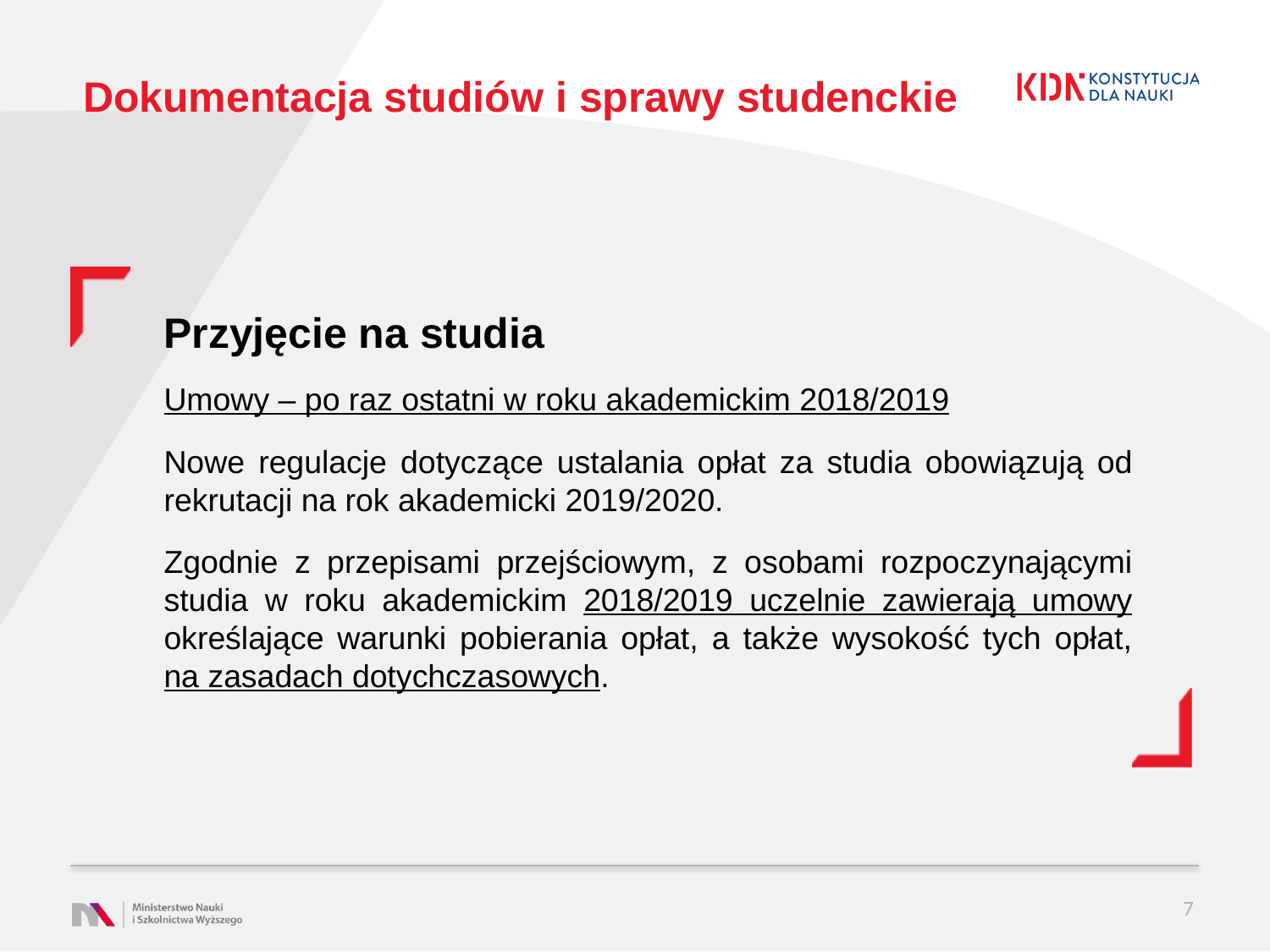

# Dokumentacja studiów i sprawy studenckie
Przyjęcie na studia
Umowy – po raz ostatni w roku akademickim 2018/2019
Nowe regulacje dotyczące ustalania opłat za studia obowiązują od rekrutacji na rok akademicki 2019/2020.
Zgodnie z przepisami przejściowym, z osobami rozpoczynającymi studia w roku akademickim 2018/2019 uczelnie zawierają umowy określające warunki pobierania opłat, a także wysokość tych opłat, na zasadach dotychczasowych.
7